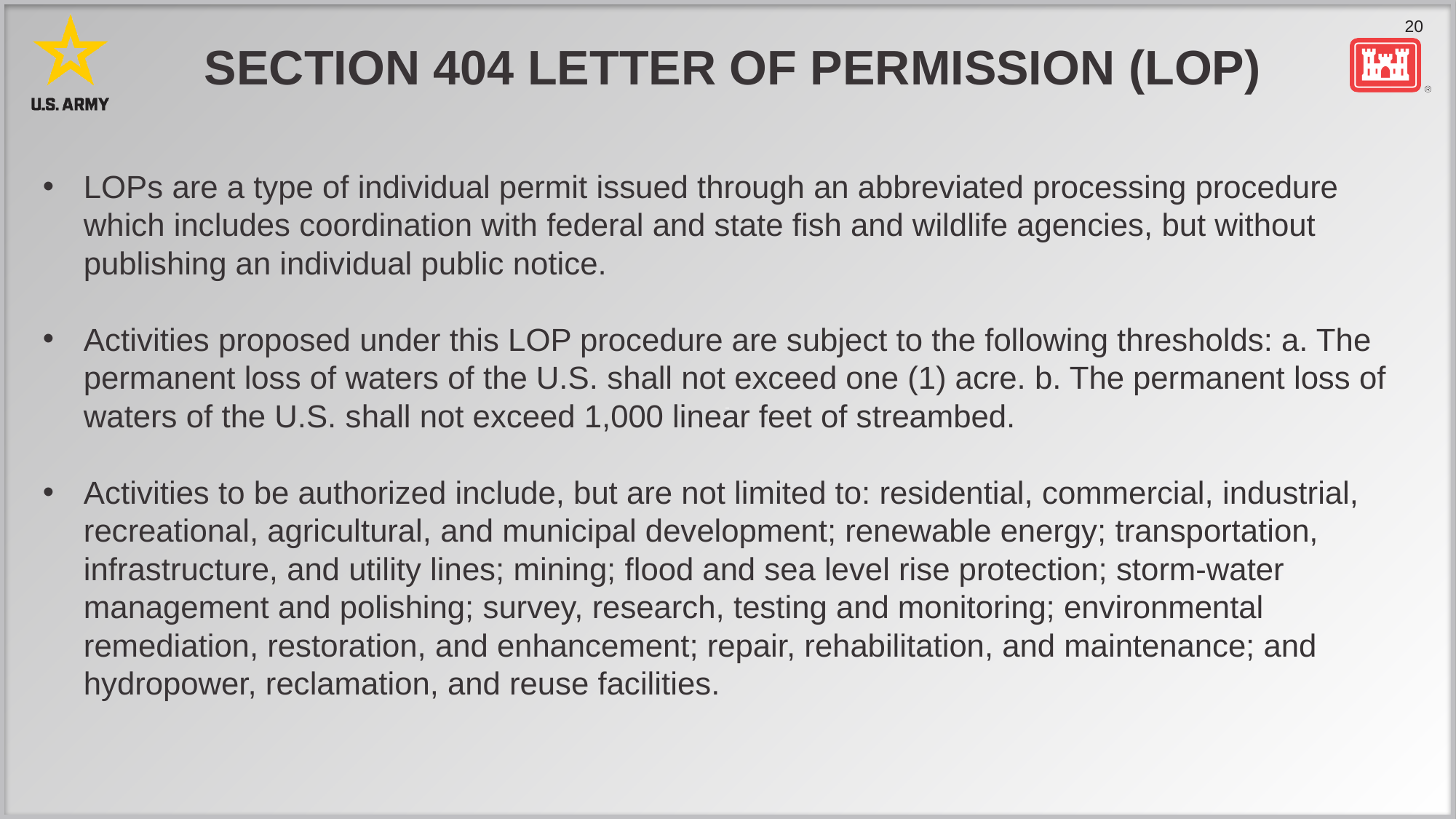

# Section 404 letter of permission (lop)

LOPs are a type of individual permit issued through an abbreviated processing procedure which includes coordination with federal and state fish and wildlife agencies, but without publishing an individual public notice.

Activities proposed under this LOP procedure are subject to the following thresholds: a. The permanent loss of waters of the U.S. shall not exceed one (1) acre. b. The permanent loss of waters of the U.S. shall not exceed 1,000 linear feet of streambed.

Activities to be authorized include, but are not limited to: residential, commercial, industrial, recreational, agricultural, and municipal development; renewable energy; transportation, infrastructure, and utility lines; mining; flood and sea level rise protection; storm-water management and polishing; survey, research, testing and monitoring; environmental remediation, restoration, and enhancement; repair, rehabilitation, and maintenance; and hydropower, reclamation, and reuse facilities.